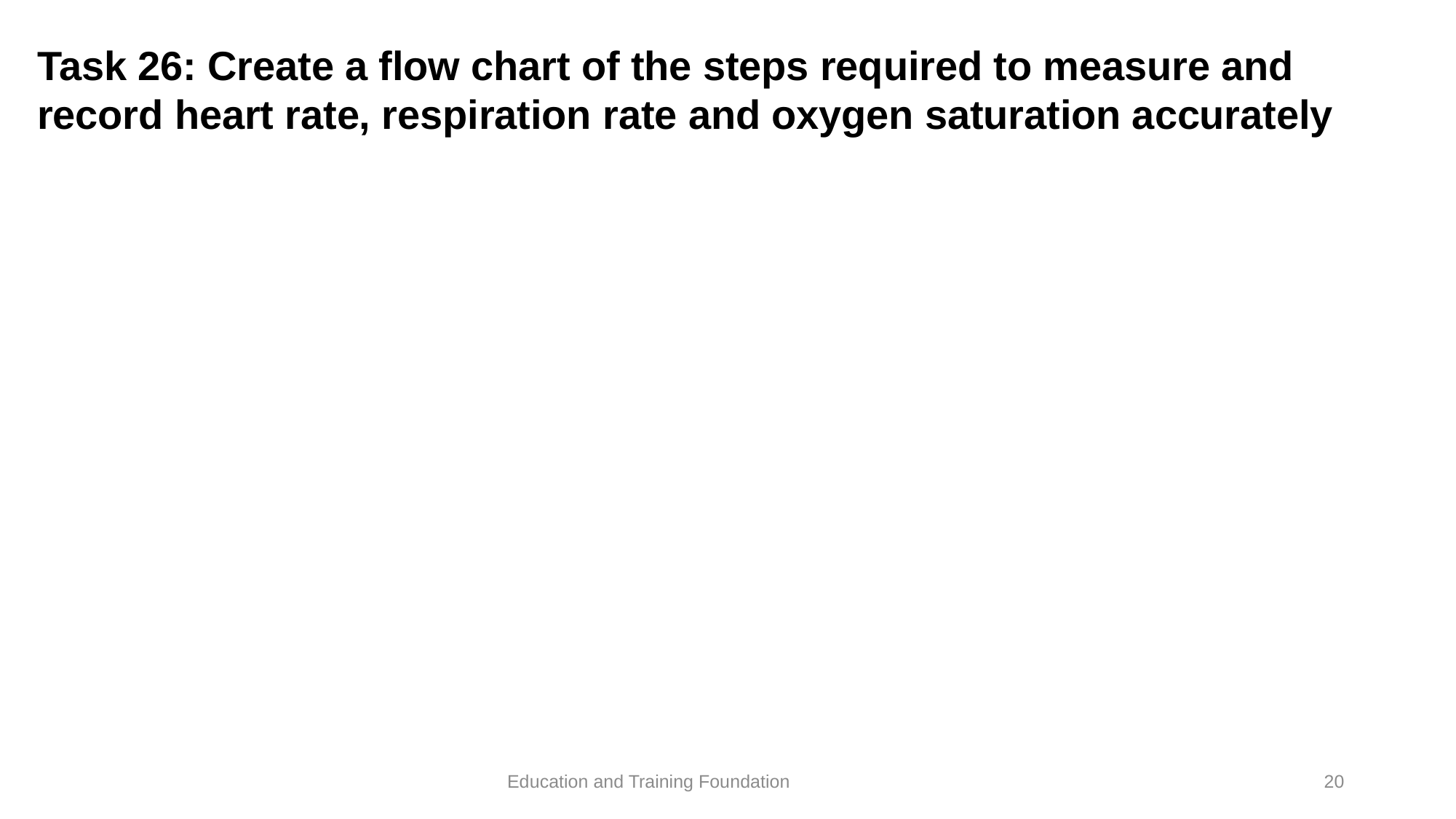

# Task 26: Create a flow chart of the steps required to measure and record heart rate, respiration rate and oxygen saturation accurately

20
Education and Training Foundation